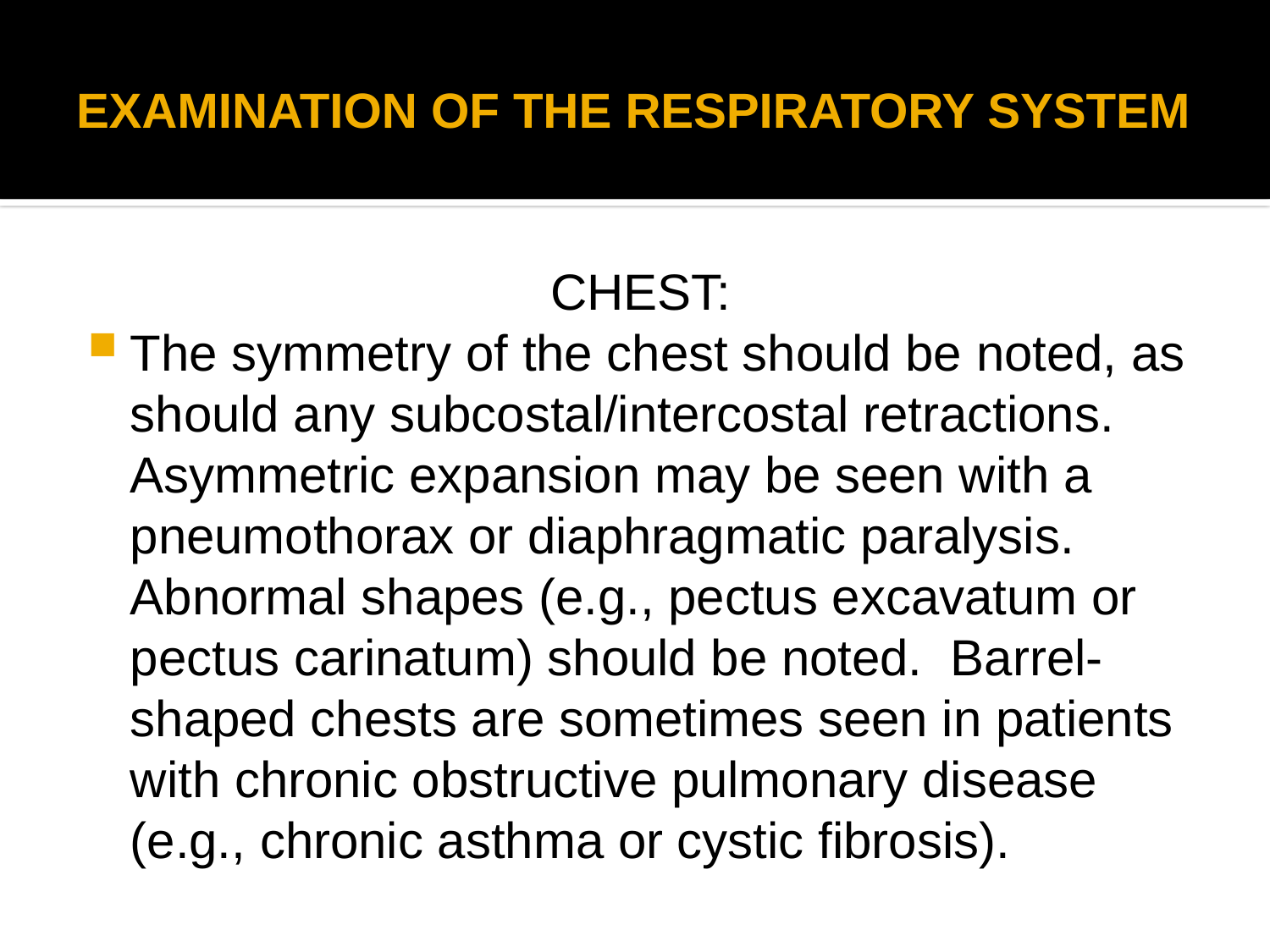

# EXAMINATION OF THE RESPIRATORY SYSTEM
CHEST:
The symmetry of the chest should be noted, as should any subcostal/intercostal retractions.  Asymmetric expansion may be seen with a pneumothorax or diaphragmatic paralysis.  Abnormal shapes (e.g., pectus excavatum or pectus carinatum) should be noted.  Barrel-shaped chests are sometimes seen in patients with chronic obstructive pulmonary disease (e.g., chronic asthma or cystic fibrosis).